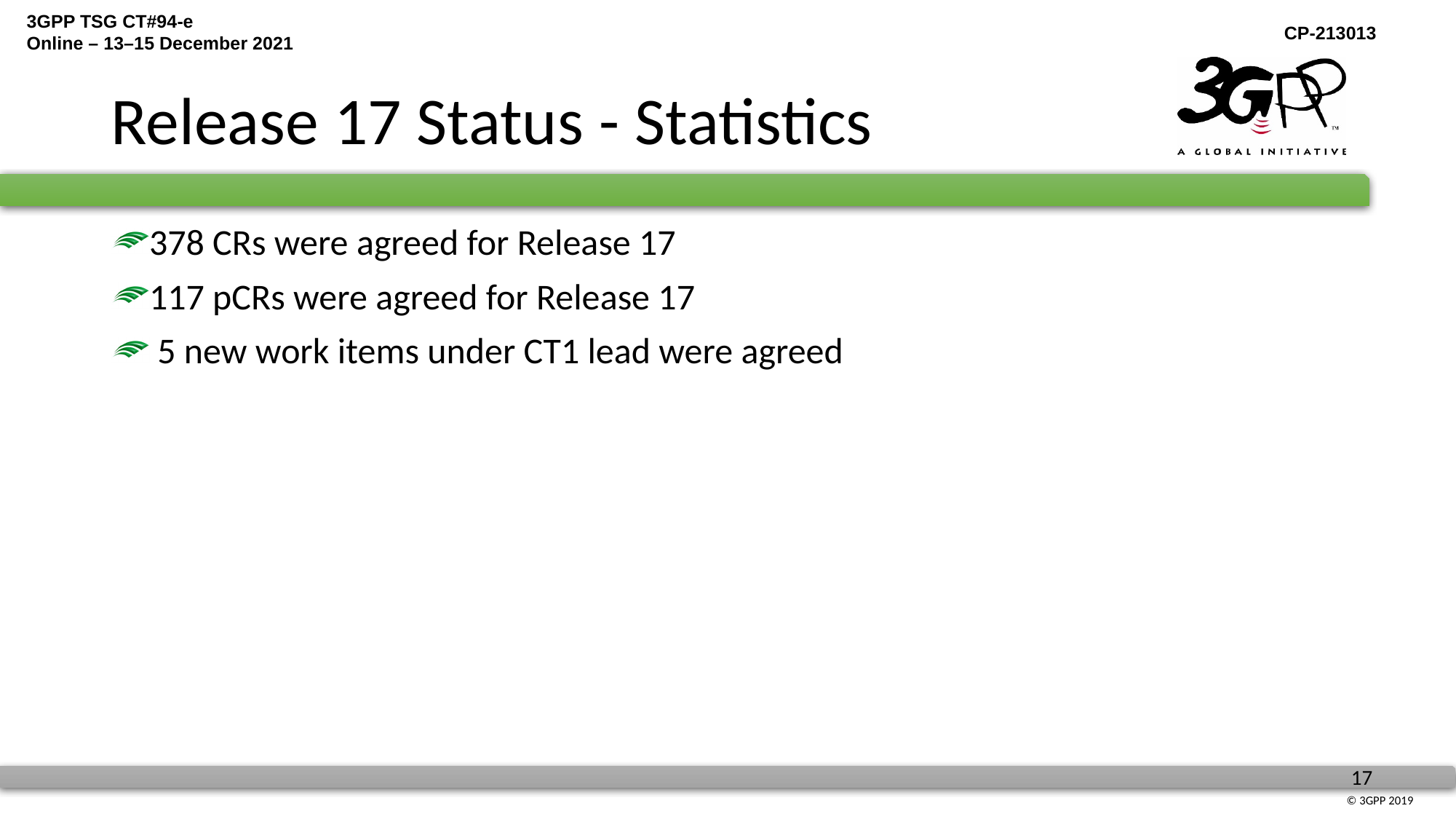

# Release 17 Status - Statistics
378 CRs were agreed for Release 17
117 pCRs were agreed for Release 17
 5 new work items under CT1 lead were agreed